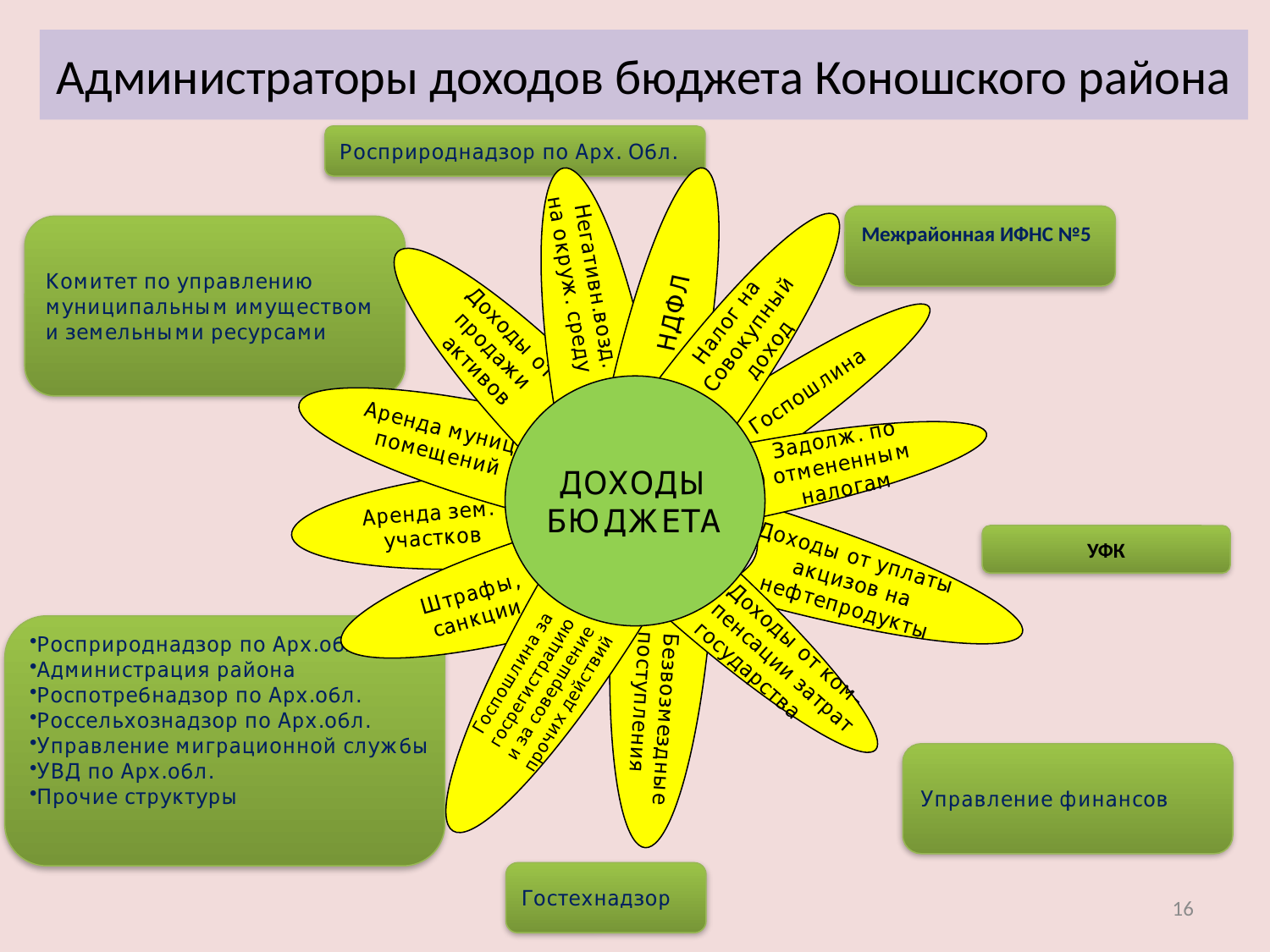

# Администраторы доходов бюджета Коношского района
Росприроднадзор по Арх. Обл.
Межрайонная ИФНС №5

Комитет по управлению
муниципальным имуществом
и земельными ресурсами
Негативн.возд.
на окруж. среду
НДФЛ
Налог на
Совокупный
доход
Доходы от
продажи
активов
          Госпошлина
ДОХОДЫ
БЮДЖЕТА
Аренда муниц.
помещений
Задолж. по
отмененным
налогам
Аренда зем.
участков
УФК
Доходы от уплаты
 акцизов на
 нефтепродукты
Штрафы,
санкции.
Росприроднадзор по Арх.обл.
Администрация района
Роспотребнадзор по Арх.обл.
Россельхознадзор по Арх.обл.
Управление миграционной службы
УВД по Арх.обл.
Прочие структуры

Доходы от ком-
пенсации затрат
государства
Госпошлина за
госрегистрацию
и за совершение
прочих действий
Безвозмездные
поступления
Управление финансов
Гостехнадзор
16